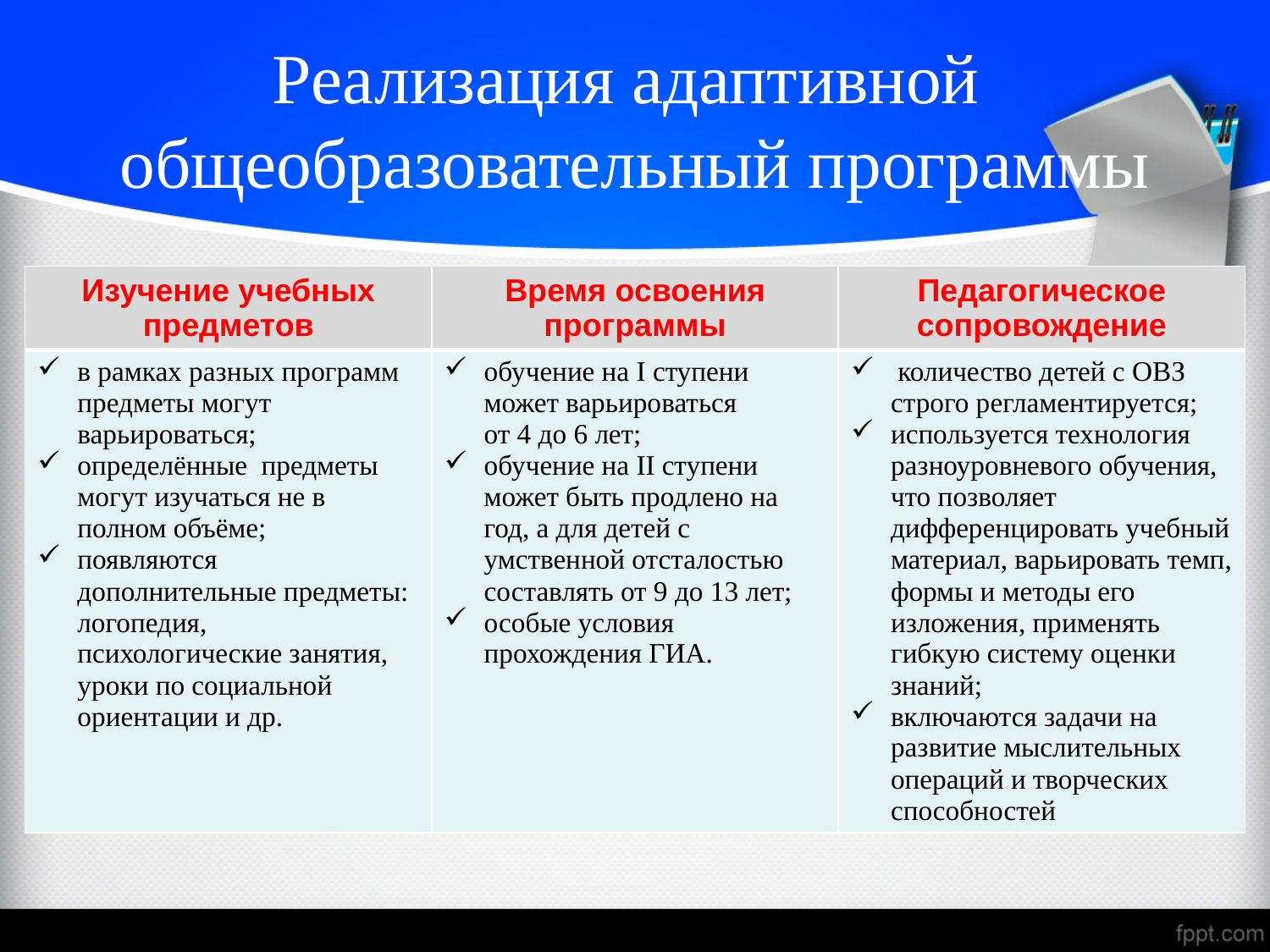

# Реализация адаптивной общеобразовательный программы
| Изучение учебных предметов | Время освоения программы | Педагогическое сопровождение |
| --- | --- | --- |
| в рамках разных программ предметы могут варьироваться; определённые предметы могут изучаться не в полном объёме; появляются дополнительные предметы: логопедия, психологические занятия, уроки по социальной ориентации и др. | обучение на I ступени может варьироваться от 4 до 6 лет; обучение на II ступени может быть продлено на год, а для детей с умственной отсталостью составлять от 9 до 13 лет; особые условия прохождения ГИА. | количество детей с ОВЗ строго регламентируется; используется технология разноуровневого обучения, что позволяет дифференцировать учебный материал, варьировать темп, формы и методы его изложения, применять гибкую систему оценки знаний; включаются задачи на развитие мыслительных операций и творческих способностей |